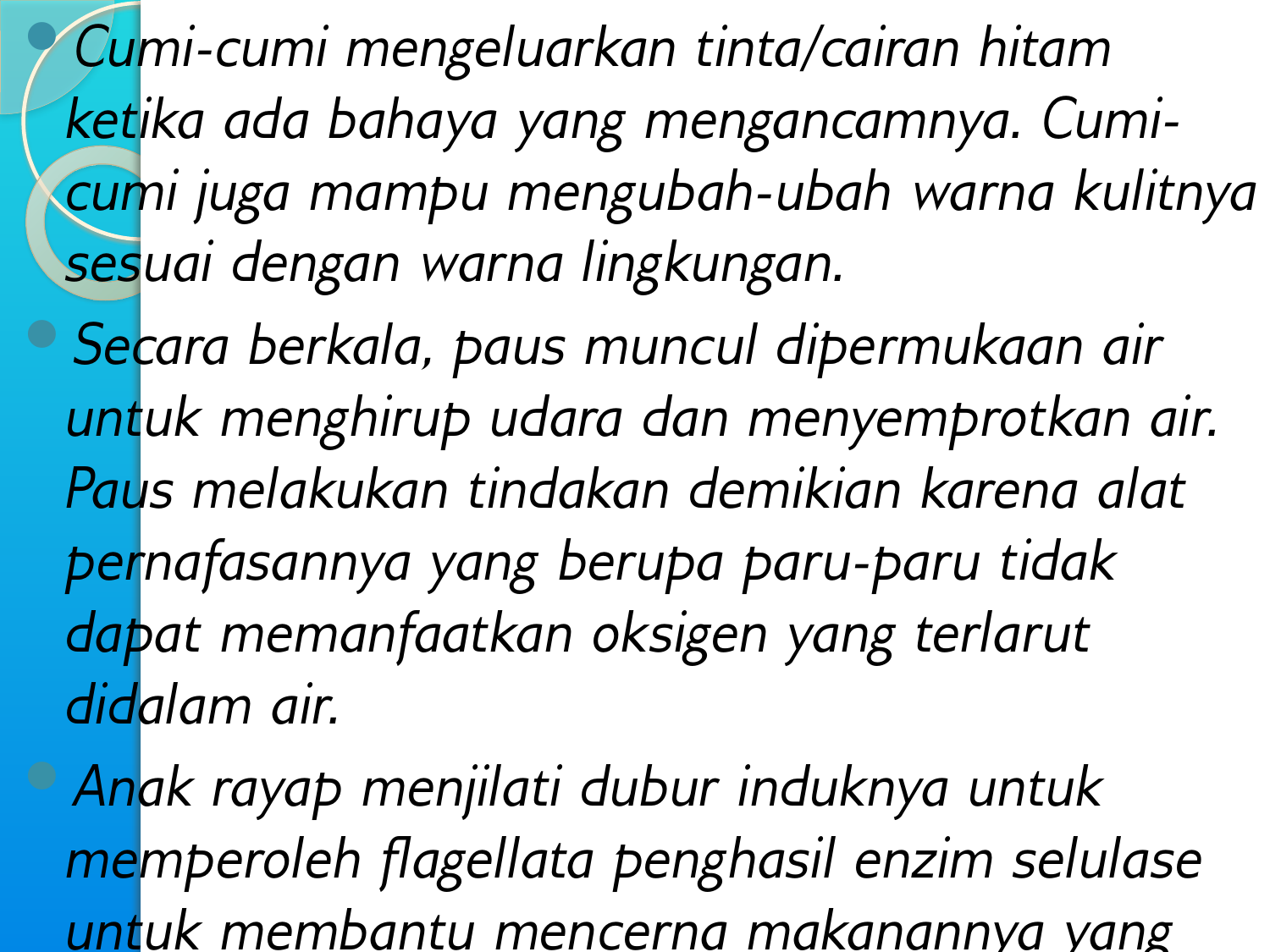

Cumi-cumi mengeluarkan tinta/cairan hitam ketika ada bahaya yang mengancamnya. Cumi-cumi juga mampu mengubah-ubah warna kulitnya sesuai dengan warna lingkungan.
Secara berkala, paus muncul dipermukaan air untuk menghirup udara dan menyemprotkan air. Paus melakukan tindakan demikian karena alat pernafasannya yang berupa paru-paru tidak dapat memanfaatkan oksigen yang terlarut didalam air.
Anak rayap menjilati dubur induknya untuk memperoleh flagellata penghasil enzim selulase untuk membantu mencerna makanannya yang berupa kayu.